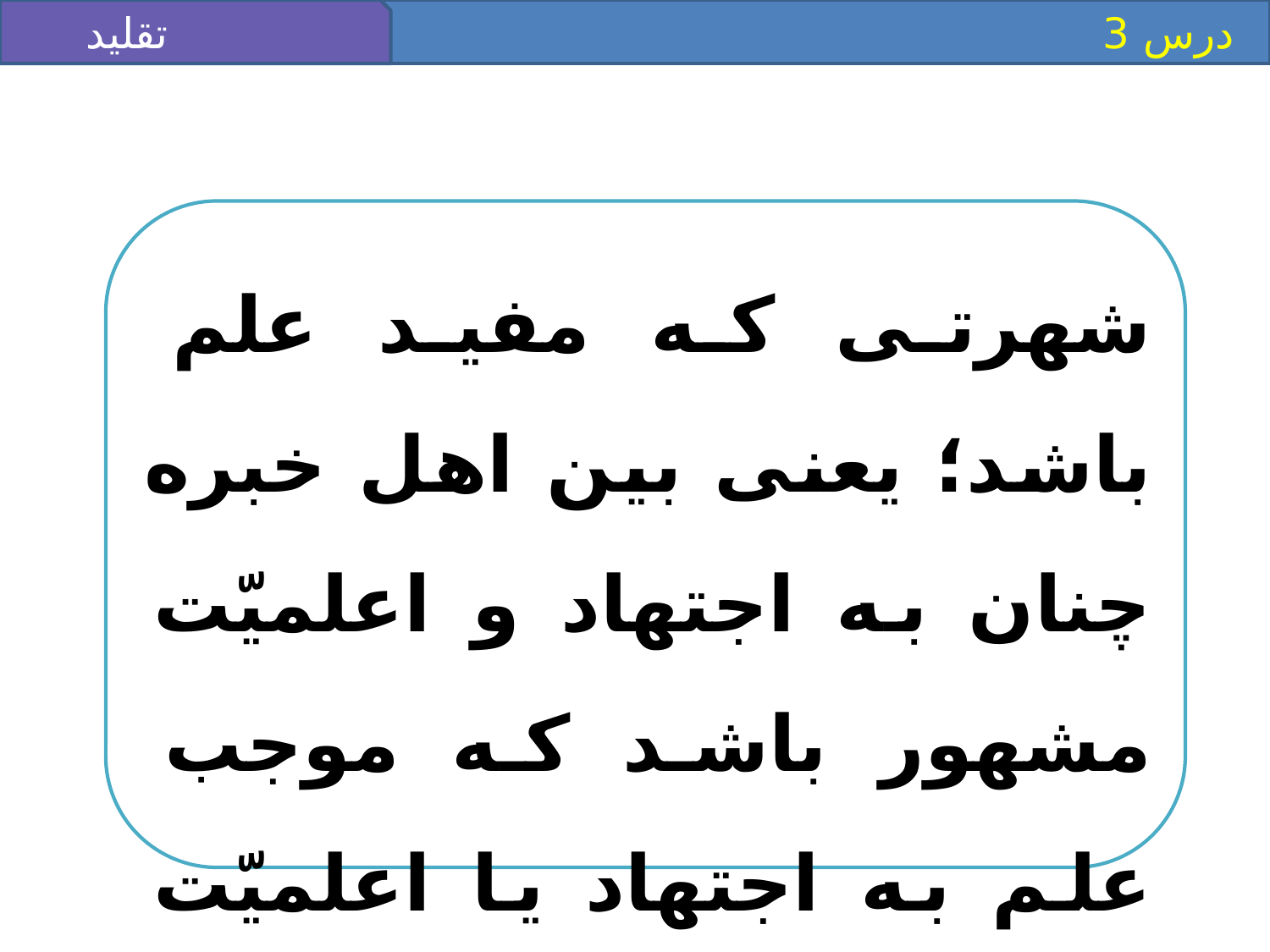

تقليد
 درس 3

شهرتى كه مفيد علم باشد؛ يعنى بين اهل خبره چنان به اجتهاد و اعلميّت مشهور باشد كه موجب علم به اجتهاد يا اعلميّت آن فرد باشد.